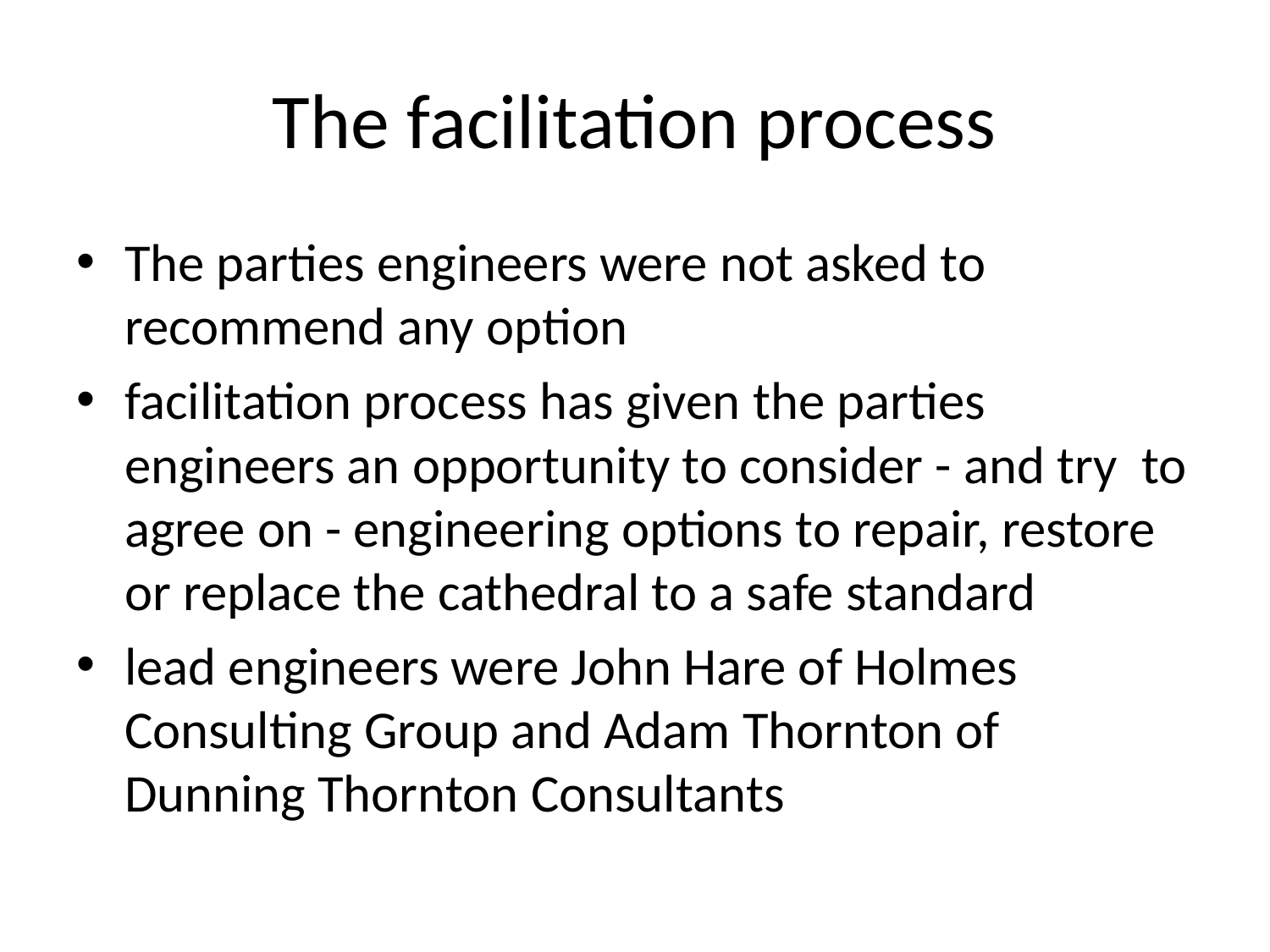

# The facilitation process
The parties engineers were not asked to recommend any option
facilitation process has given the parties engineers an opportunity to consider - and try  to agree on - engineering options to repair, restore or replace the cathedral to a safe standard
lead engineers were John Hare of Holmes Consulting Group and Adam Thornton of Dunning Thornton Consultants